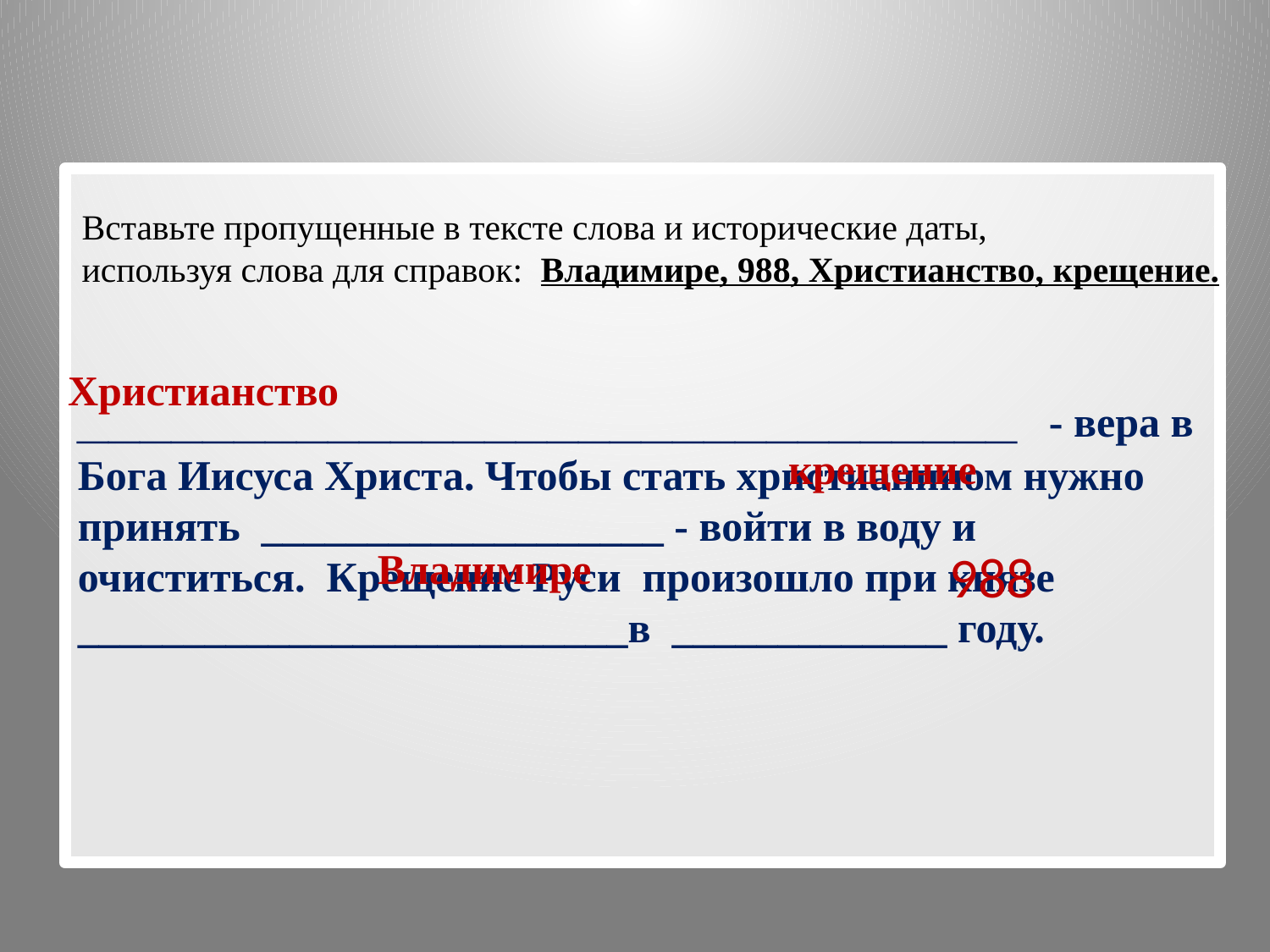

# ______________________________  - вера в Бога Иисуса Христа. Чтобы стать христианином нужно принять  ___________________ - войти в воду и очиститься.  Крещение Руси  произошло при князе __________________________в  _____________ году.
Вставьте пропущенные в тексте слова и исторические даты,
используя слова для справок:  Владимире, 988, Христианство, крещение.

Христианство
крещение
988
Владимире